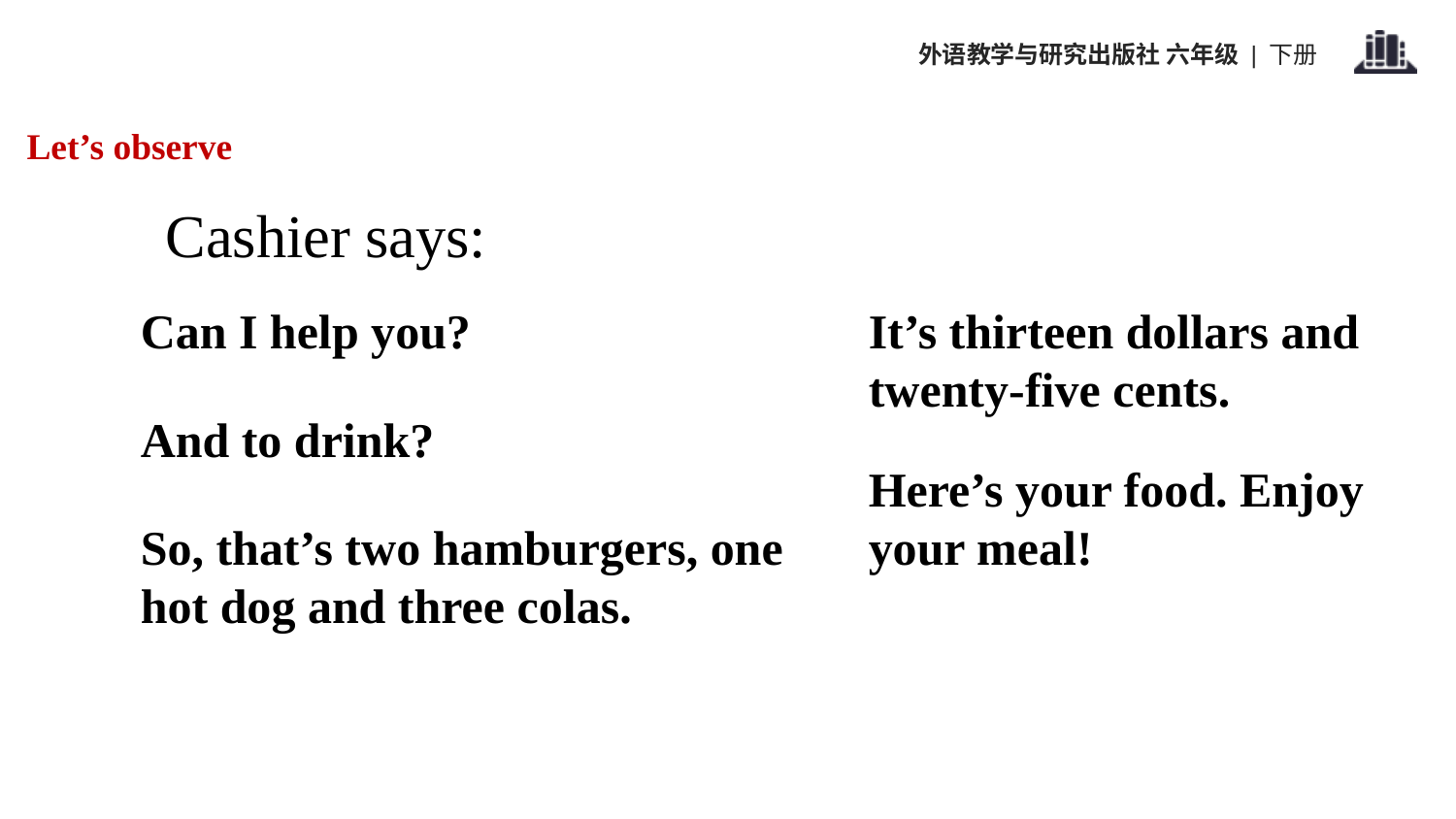

Let’s observe
Cashier says:
It’s thirteen dollars and twenty-five cents.
Can I help you?
And to drink?
Here’s your food. Enjoy your meal!
So, that’s two hamburgers, one hot dog and three colas.